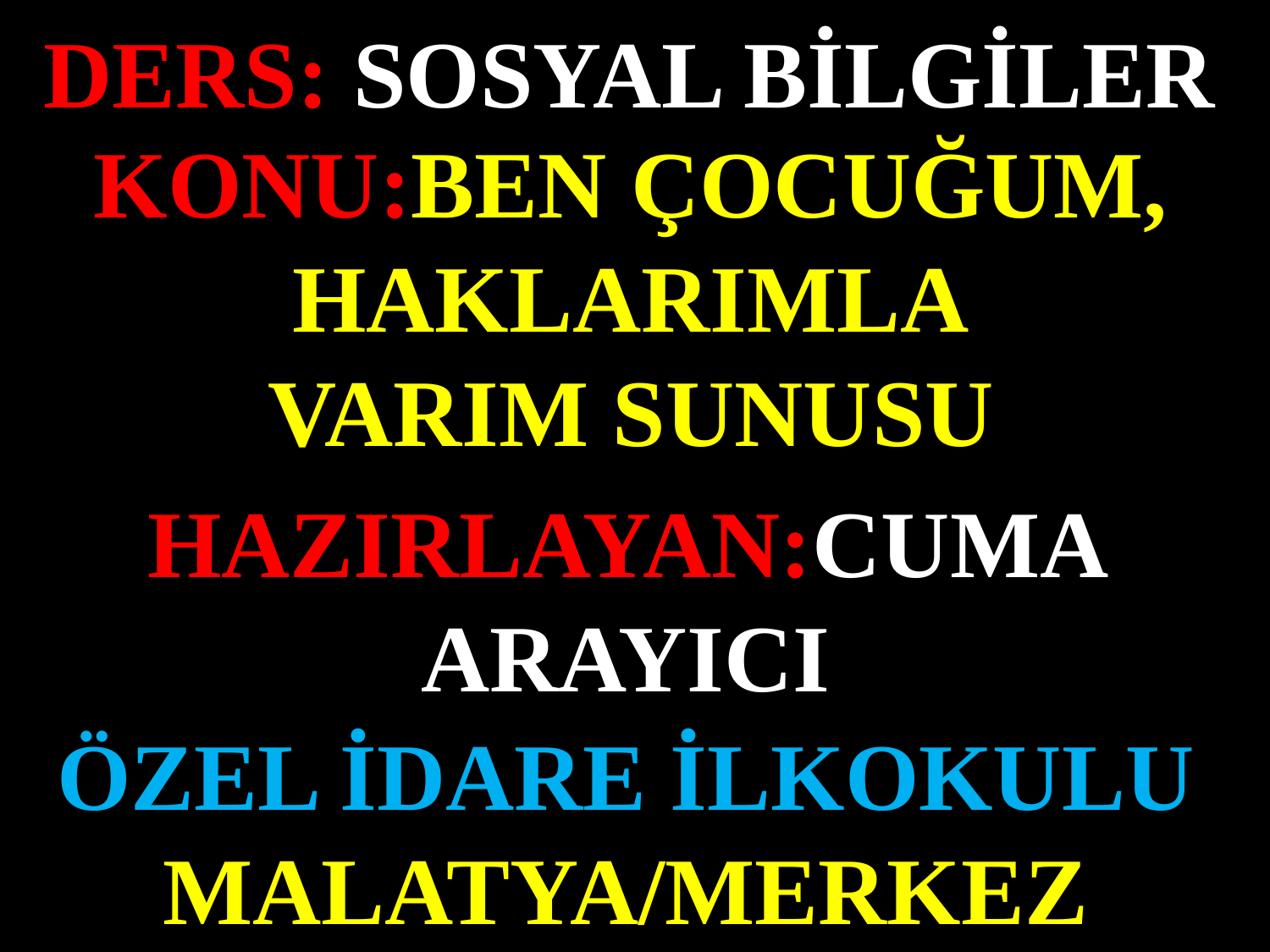

DERS: SOSYAL BİLGİLER
KONU:BEN ÇOCUĞUM,
HAKLARIMLA
VARIM SUNUSU
#
HAZIRLAYAN:CUMA ARAYICI
ÖZEL İDARE İLKOKULU MALATYA/MERKEZ